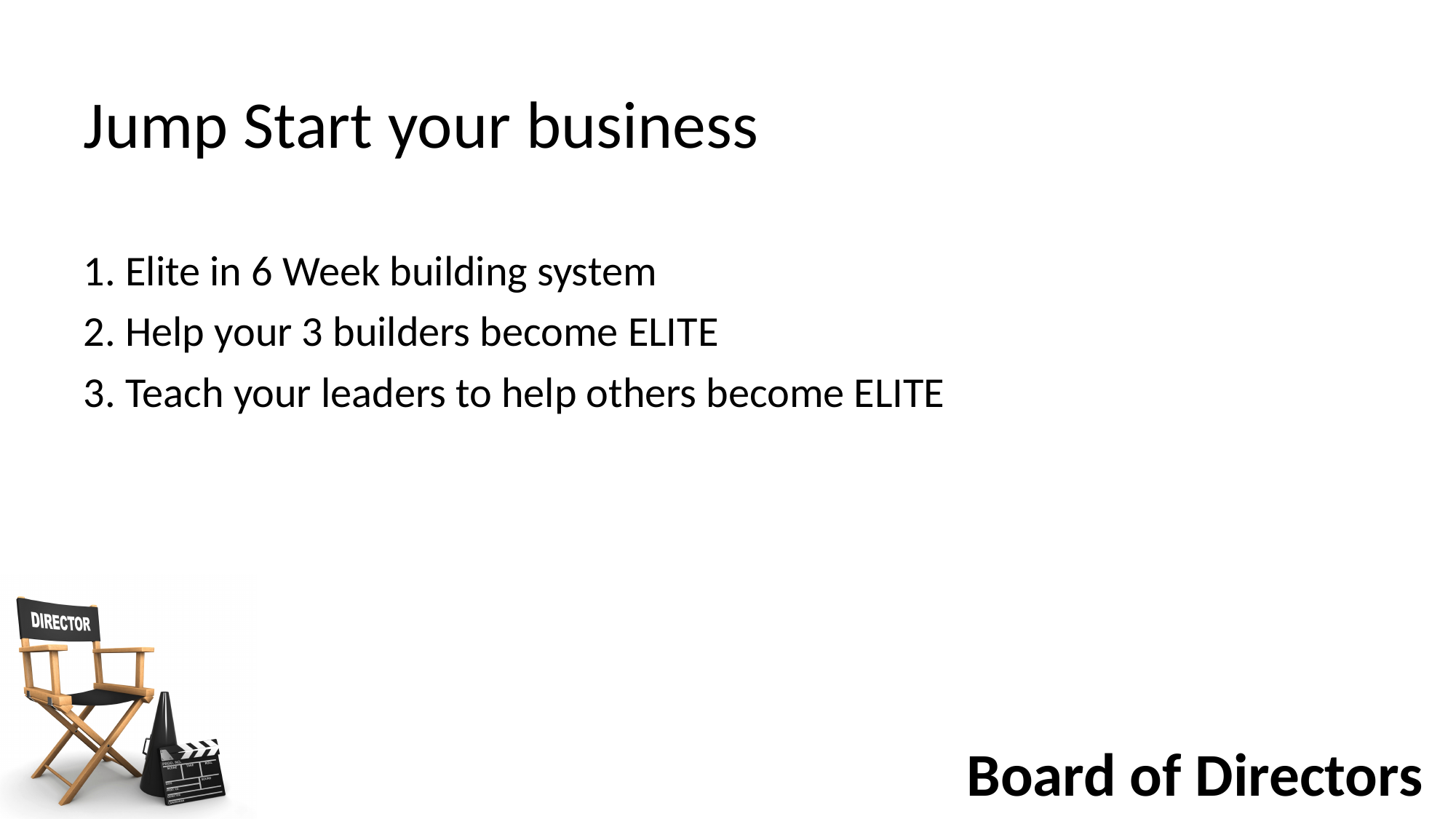

# Jump Start your business
1. Elite in 6 Week building system
2. Help your 3 builders become ELITE
3. Teach your leaders to help others become ELITE